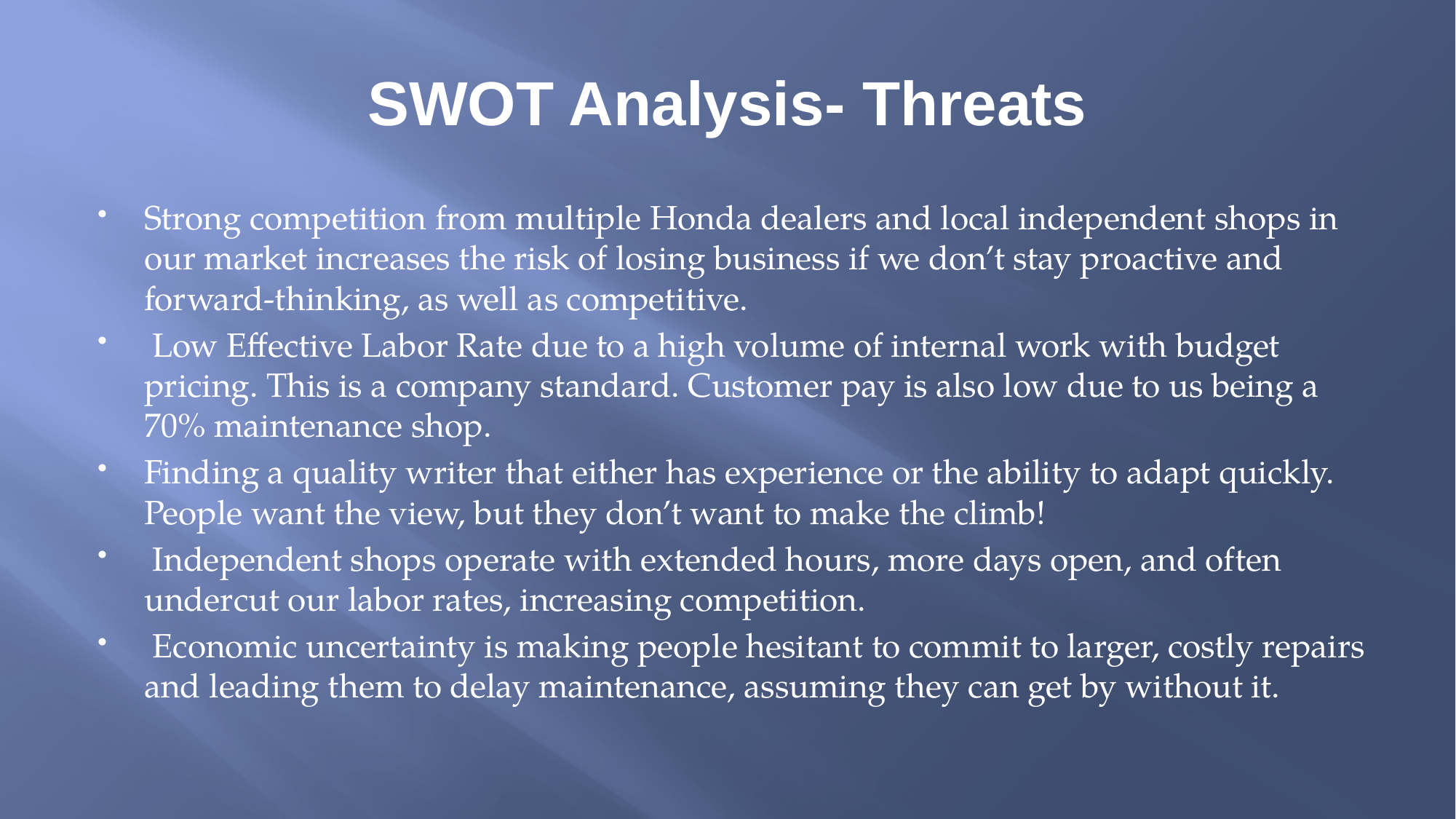

# SWOT Analysis- Threats
Strong competition from multiple Honda dealers and local independent shops in our market increases the risk of losing business if we don’t stay proactive and forward-thinking, as well as competitive.
 Low Effective Labor Rate due to a high volume of internal work with budget pricing. This is a company standard. Customer pay is also low due to us being a 70% maintenance shop.
Finding a quality writer that either has experience or the ability to adapt quickly. People want the view, but they don’t want to make the climb!
 Independent shops operate with extended hours, more days open, and often undercut our labor rates, increasing competition.
 Economic uncertainty is making people hesitant to commit to larger, costly repairs and leading them to delay maintenance, assuming they can get by without it.